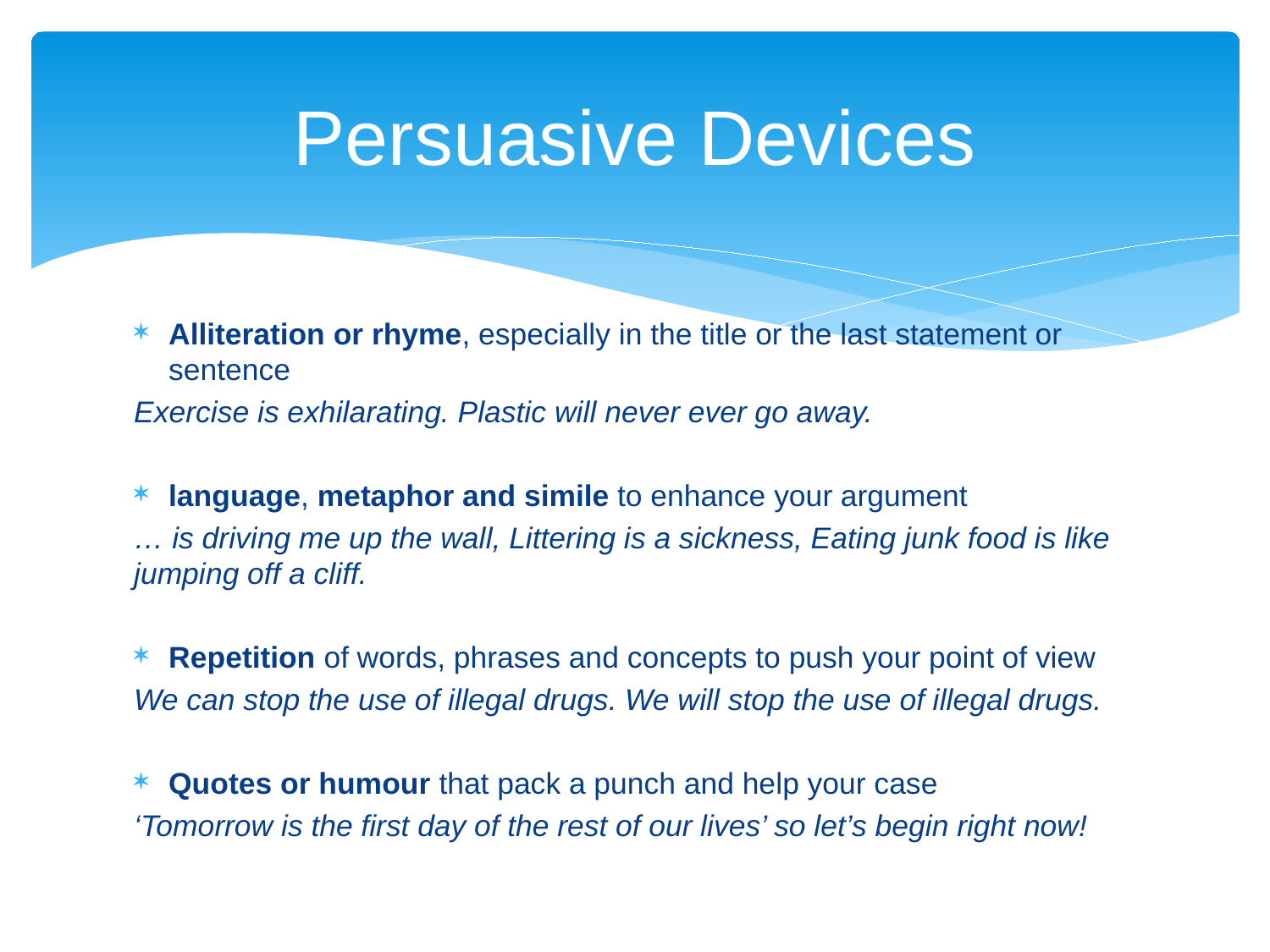

# Persuasive Devices

Alliteration or rhyme, especially in the title or the last statement or sentence
Exercise is exhilarating. Plastic will never ever go away.

language, metaphor and simile to enhance your argument
… is driving me up the wall, Littering is a sickness, Eating junk food is like jumping off a cliff.

Repetition of words, phrases and concepts to push your point of view
We can stop the use of illegal drugs. We will stop the use of illegal drugs.

Quotes or humour that pack a punch and help your case
‘Tomorrow is the first day of the rest of our lives’ so let’s begin right now!